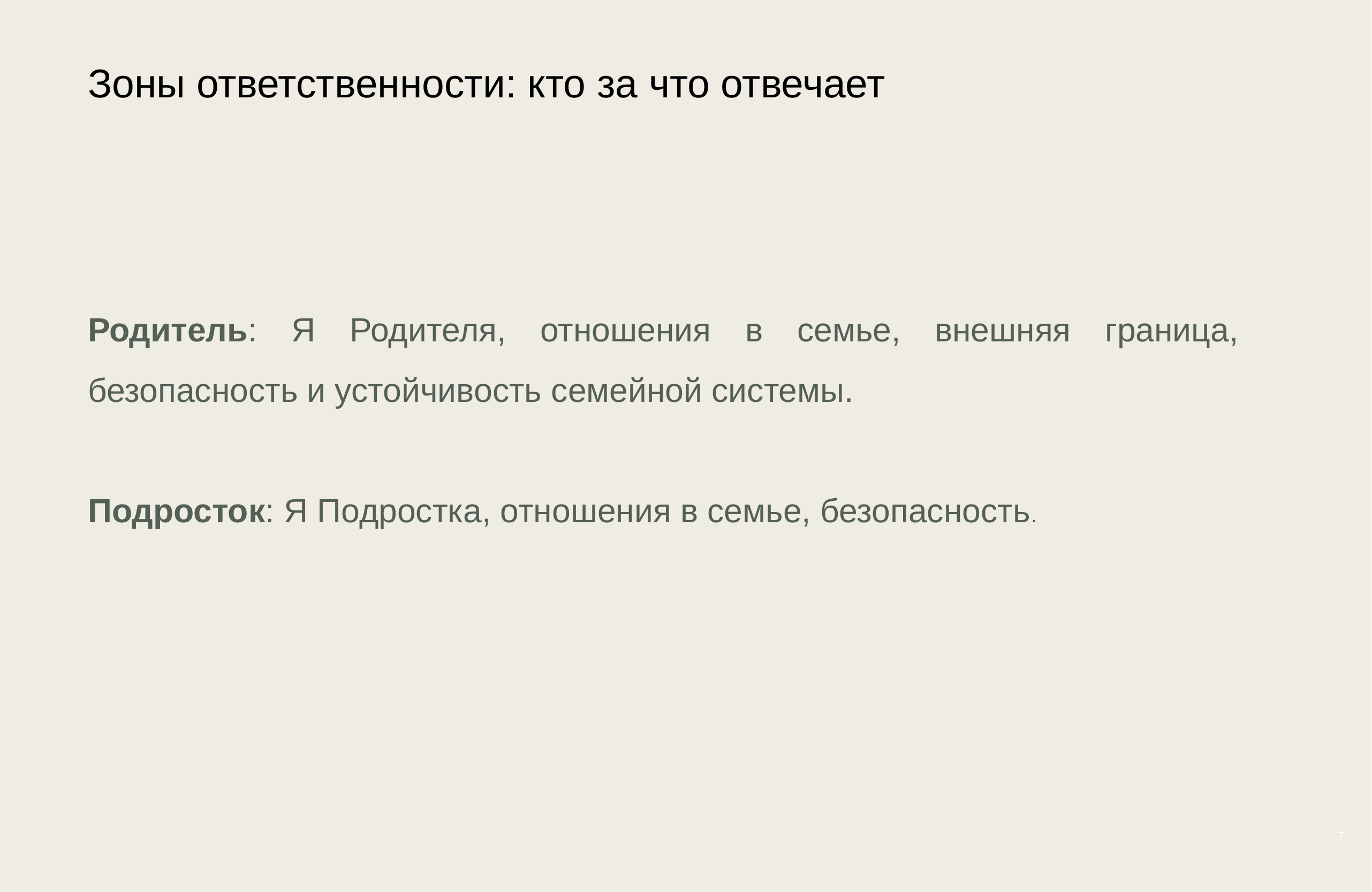

Зоны ответственности: кто за что отвечает

Родитель: Я Родителя, отношения в семье, внешняя граница, безопасность и устойчивость семейной системы.

Подросток: Я Подростка, отношения в семье, безопасность.
7